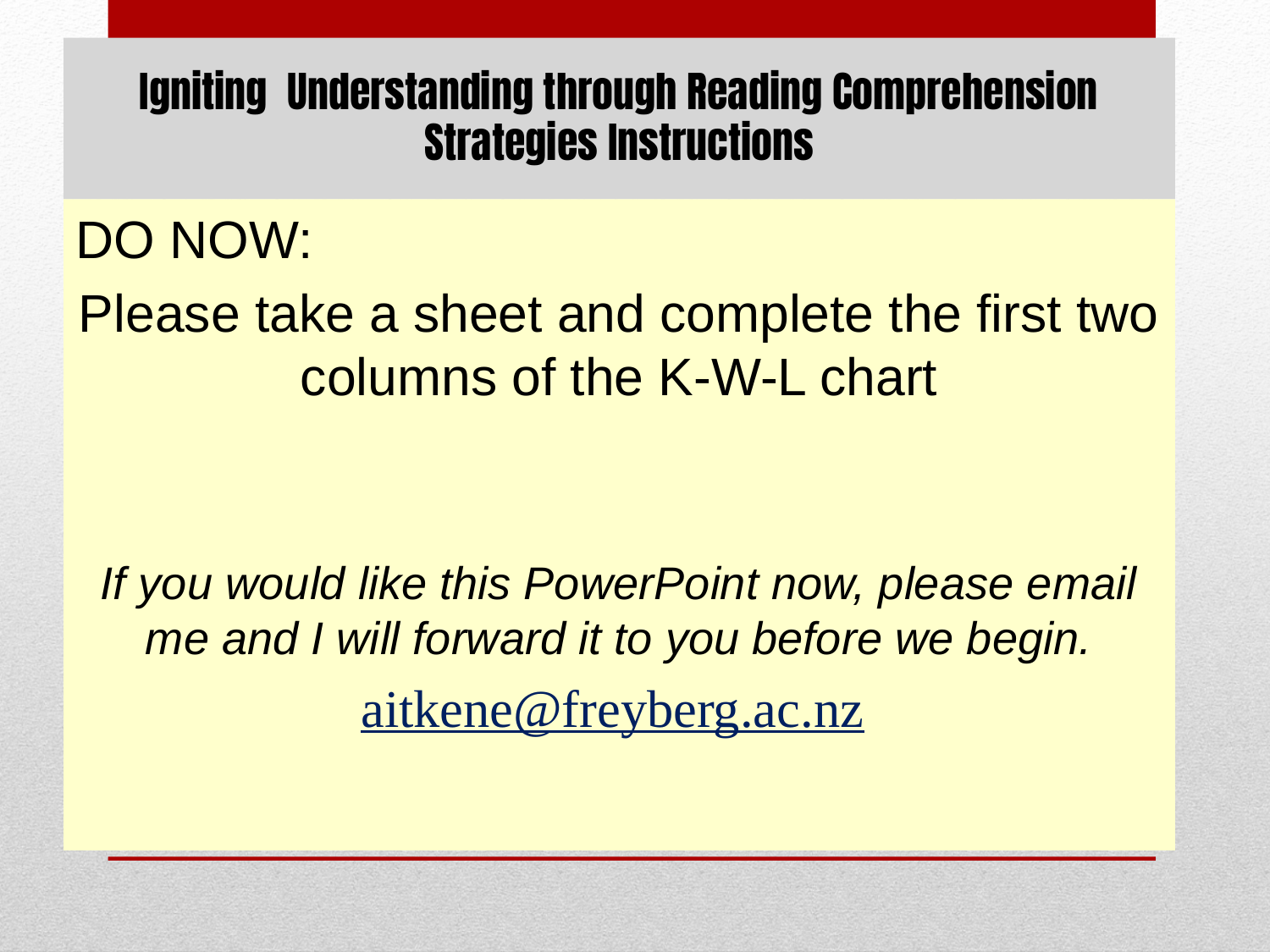

Igniting  Understanding through Reading Comprehension Strategies Instructions
DO NOW:
Please take a sheet and complete the first two columns of the K-W-L chart

If you would like this PowerPoint now, please email me and I will forward it to you before we begin.
aitkene@freyberg.ac.nz